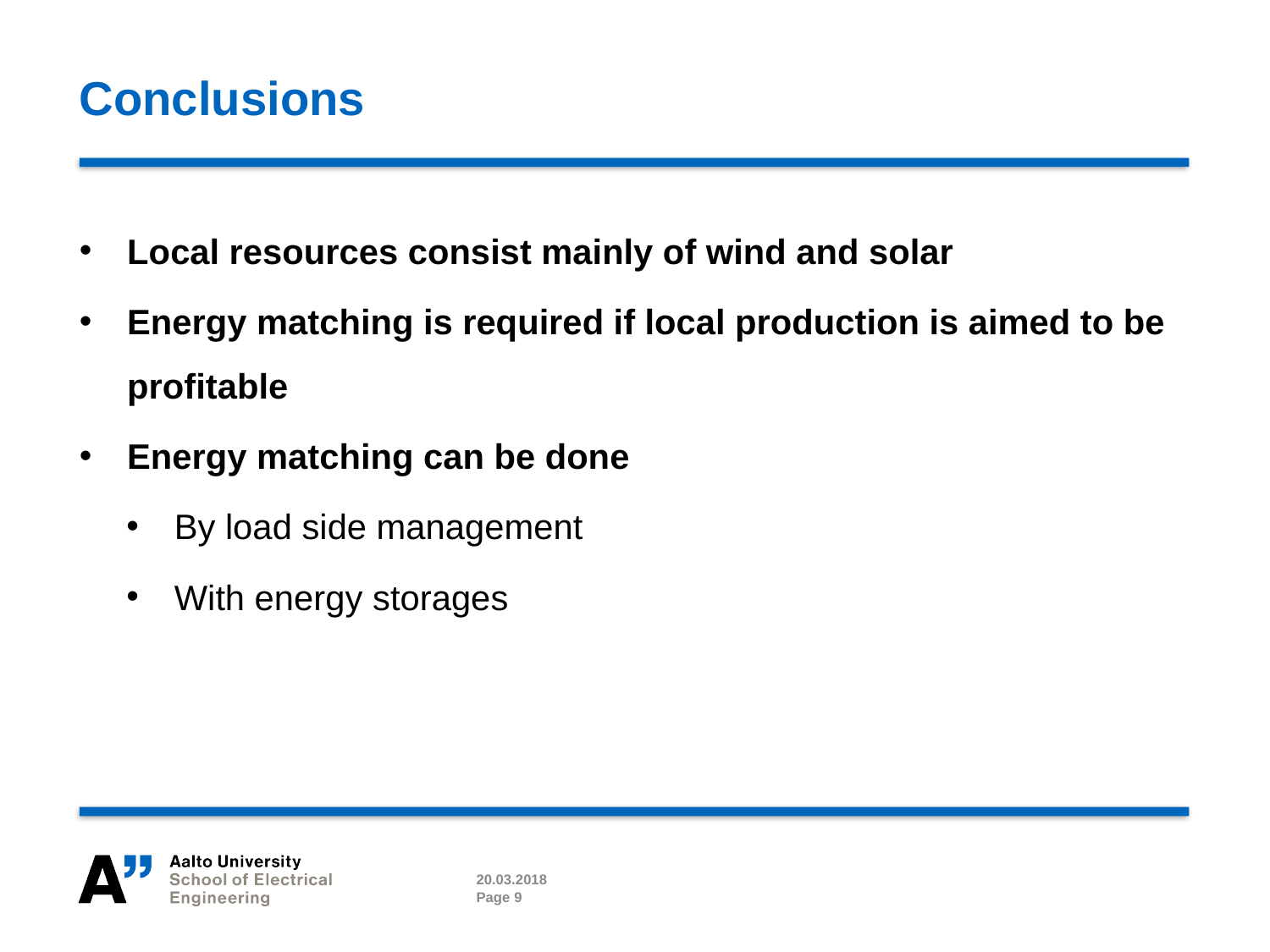

# Conclusions
Local resources consist mainly of wind and solar
Energy matching is required if local production is aimed to be profitable
Energy matching can be done
By load side management
With energy storages

20.03.2018
Page 9